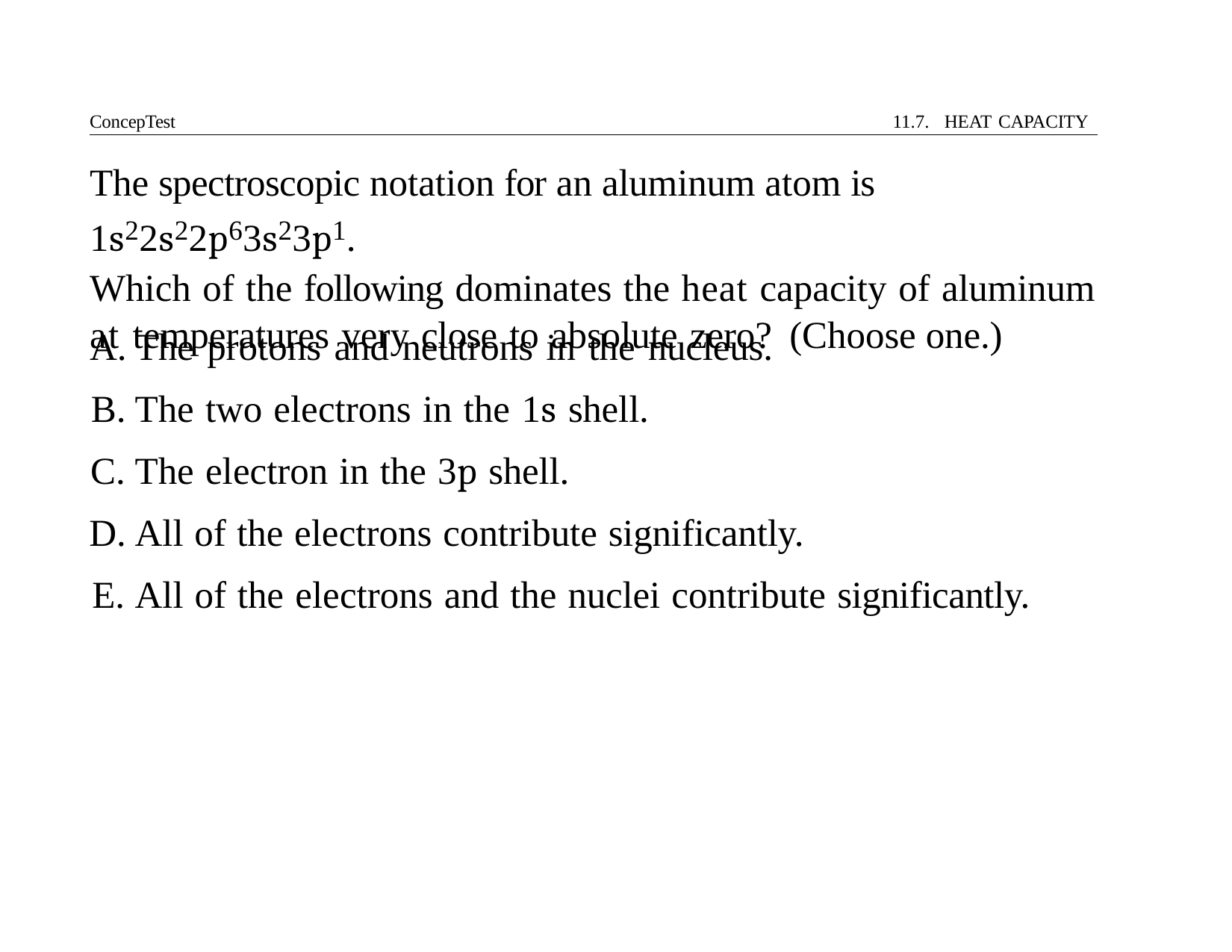

ConcepTest	11.7.  HEAT CAPACITY

# The spectroscopic notation for an aluminum atom is 1s22s22p63s23p1.
Which of the following dominates the heat capacity of aluminum at temperatures very close to absolute zero?	(Choose one.)
The protons and neutrons in the nucleus.
The two electrons in the 1s shell.
The electron in the 3p shell.
All of the electrons contribute significantly.
All of the electrons and the nuclei contribute significantly.